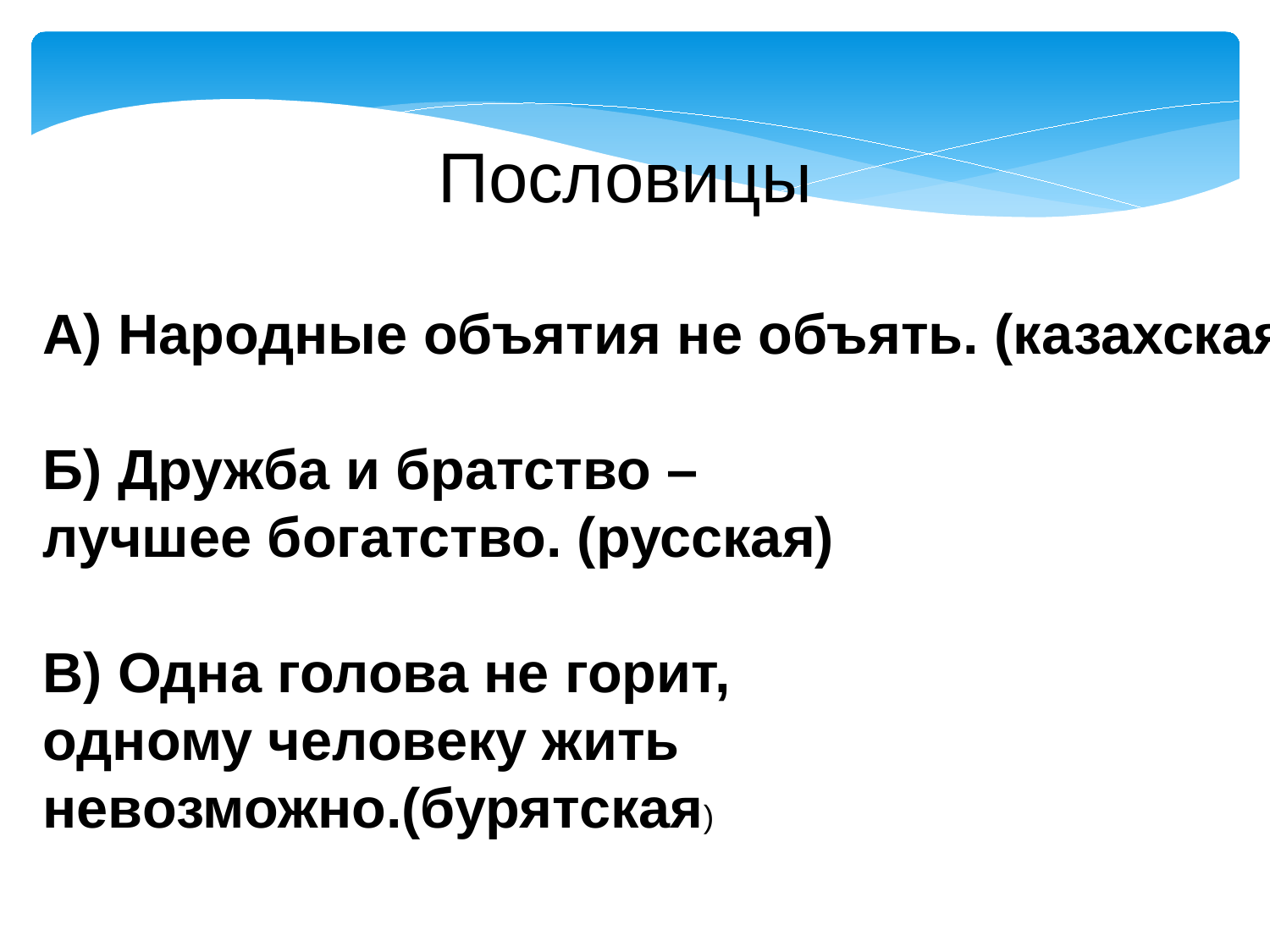

Пословицы
А) Народные объятия не объять. (казахская)

Б) Дружба и братство –
лучшее богатство. (русская)

В) Одна голова не горит,
одному человеку жить
невозможно.(бурятская)